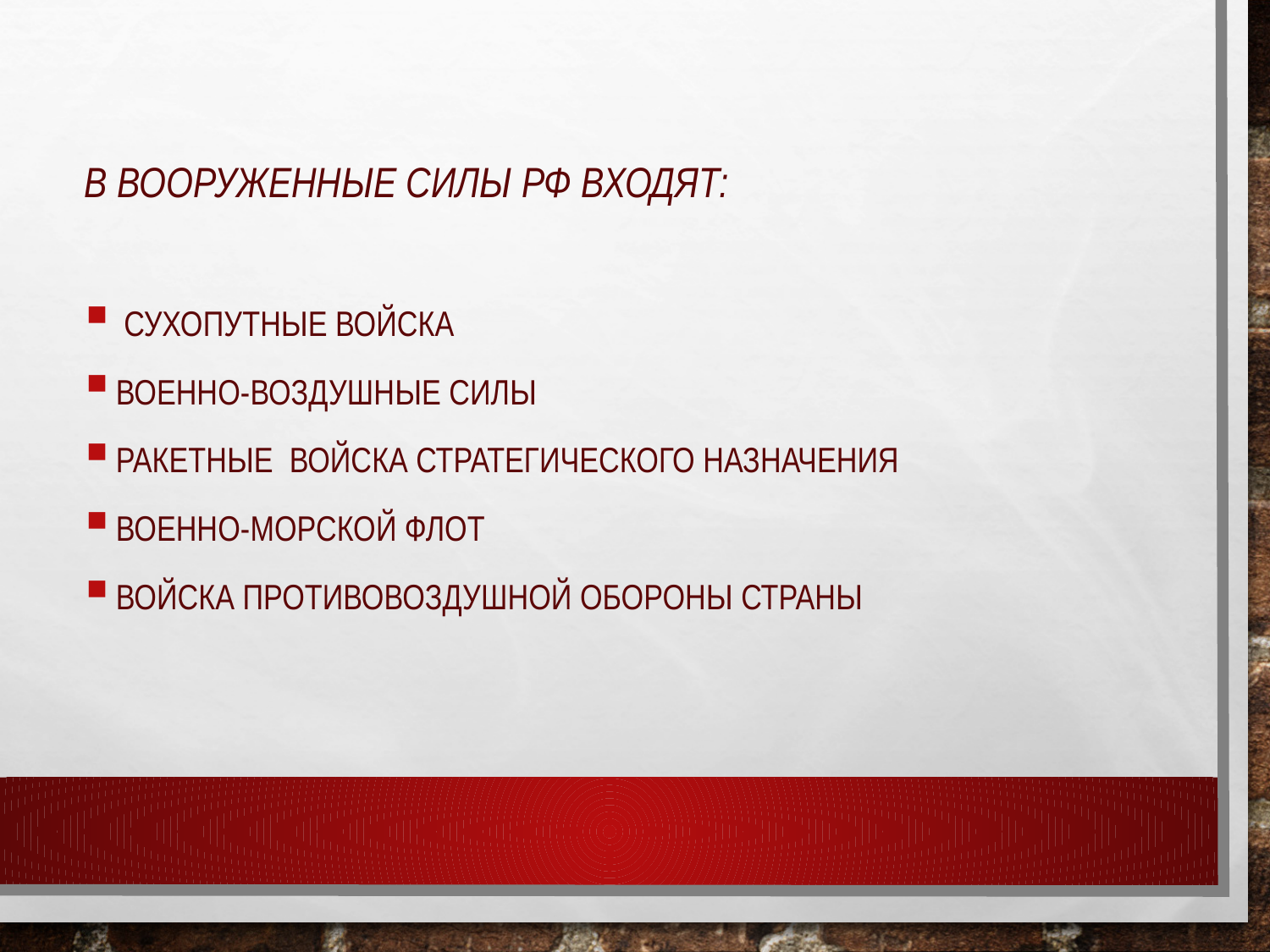

В вооруженные силы РФ входят:

 сухопутные войска
военно-воздушные силы
ракетные  войска стратегического назначения
военно-морской флот
войска противовоздушной обороны страны